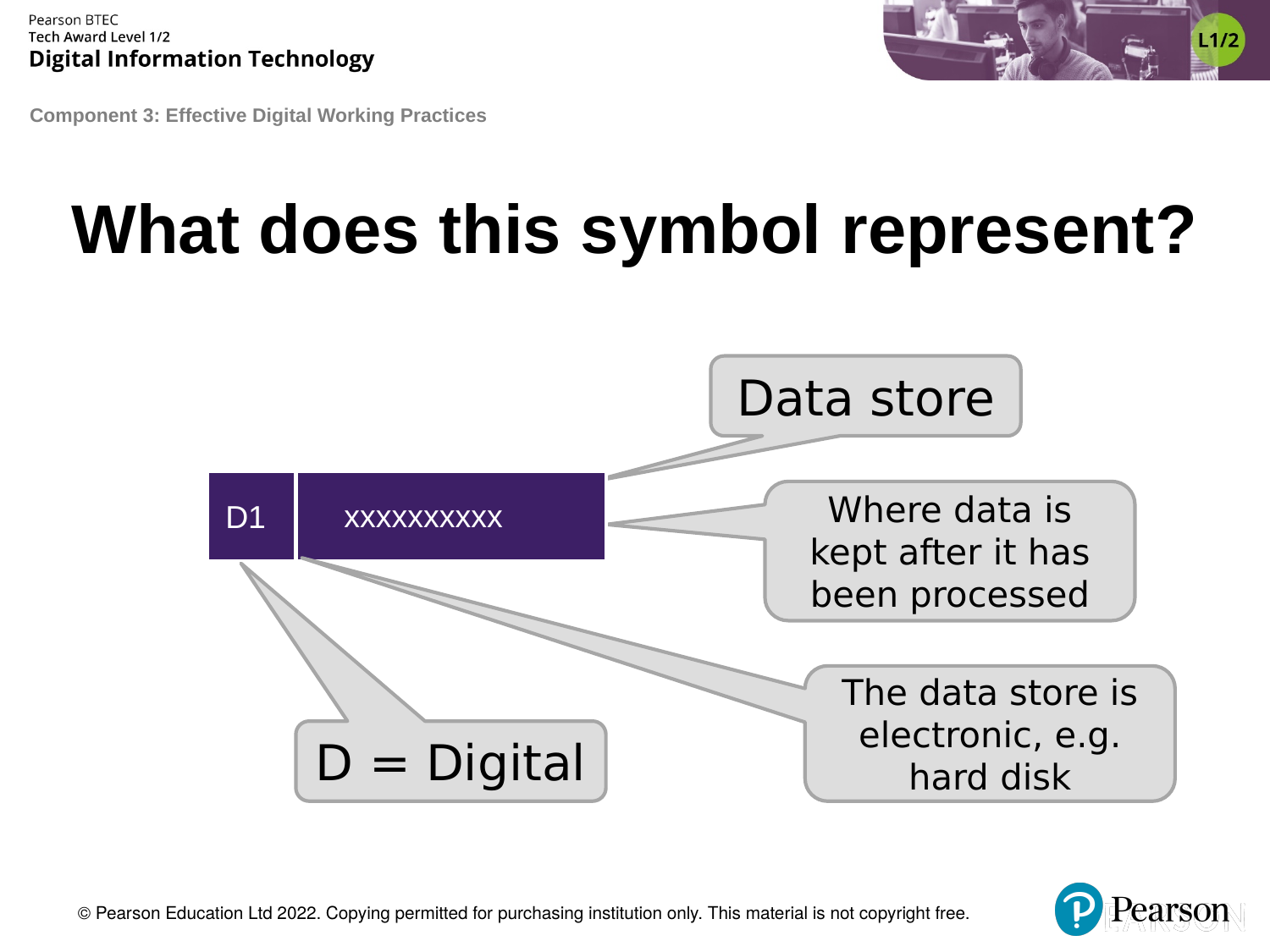

# What does this symbol represent?

Data store

xxxxxxxxxx
D1
Where data is kept after it has been processed

The data store is electronic, e.g. hard disk

D = Digital
© Pearson Education Ltd 2022. Copying permitted for purchasing institution only. This material is not copyright free.